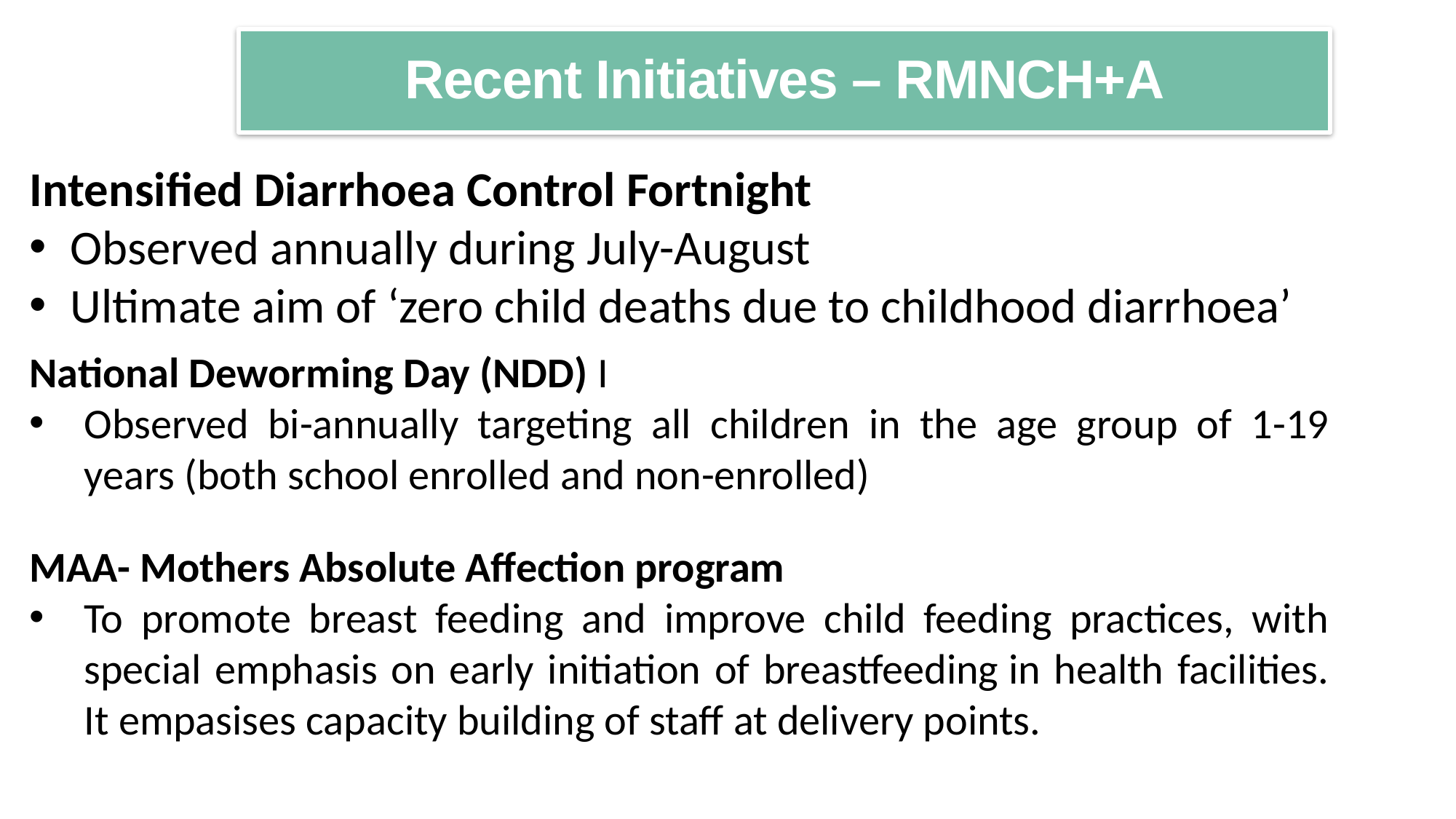

Recent Initiatives – RMNCH+A
Intensified Diarrhoea Control Fortnight
Observed annually during July-August
Ultimate aim of ‘zero child deaths due to childhood diarrhoea’
National Deworming Day (NDD) I
Observed bi-annually targeting all children in the age group of 1-19 years (both school enrolled and non-enrolled)
MAA- Mothers Absolute Affection program
To promote breast feeding and improve child feeding practices, with special emphasis on early initiation of breastfeeding in health facilities. It empasises capacity building of staff at delivery points.